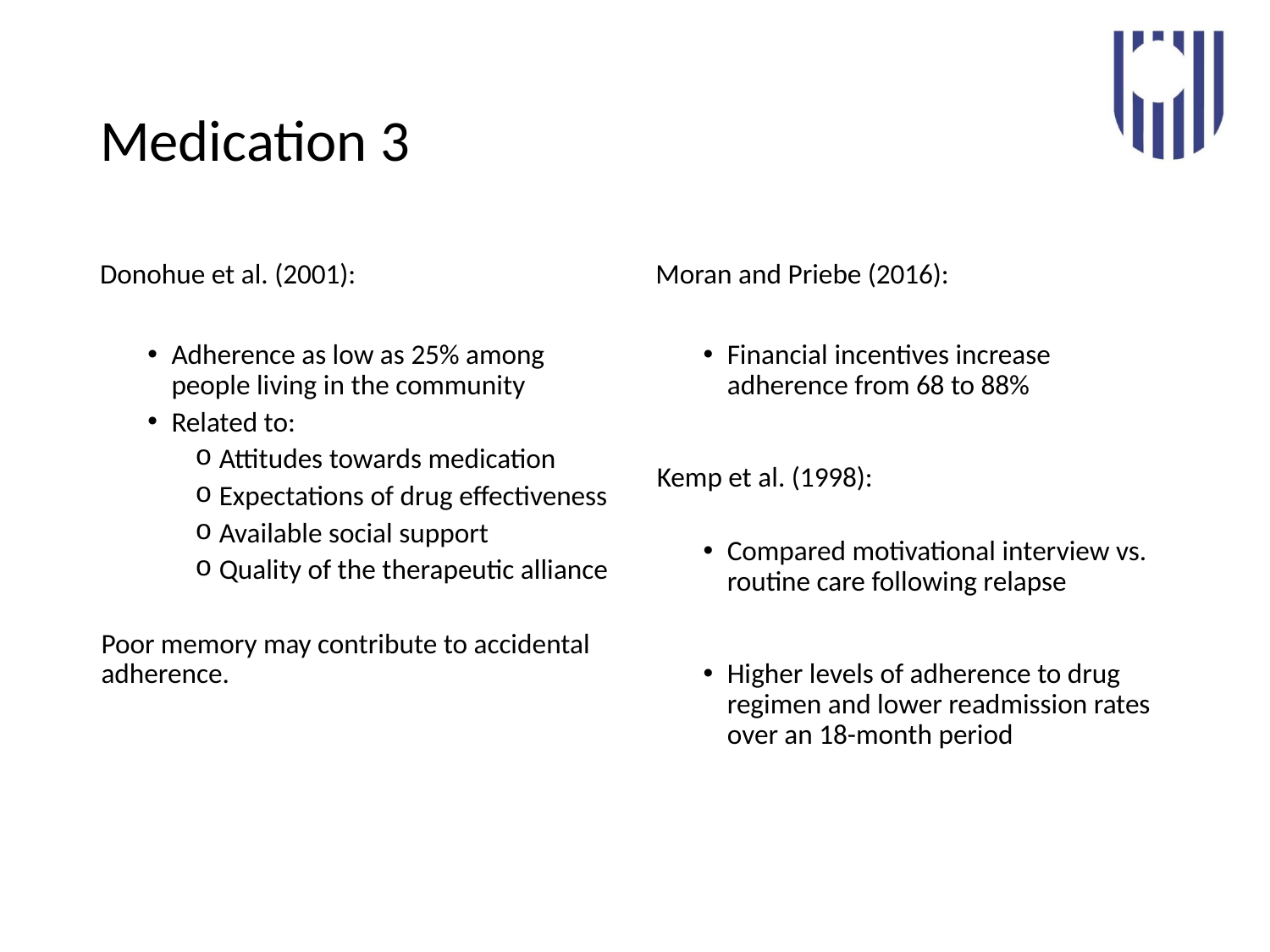

# Medication 3
Donohue et al. (2001):

Adherence as low as 25% among people living in the community
Related to:
Attitudes towards medication
Expectations of drug effectiveness
Available social support
Quality of the therapeutic alliance

Poor memory may contribute to accidental adherence.
Moran and Priebe (2016):

Financial incentives increase adherence from 68 to 88%

Kemp et al. (1998):

Compared motivational interview vs. routine care following relapse

Higher levels of adherence to drug regimen and lower readmission rates over an 18-month period